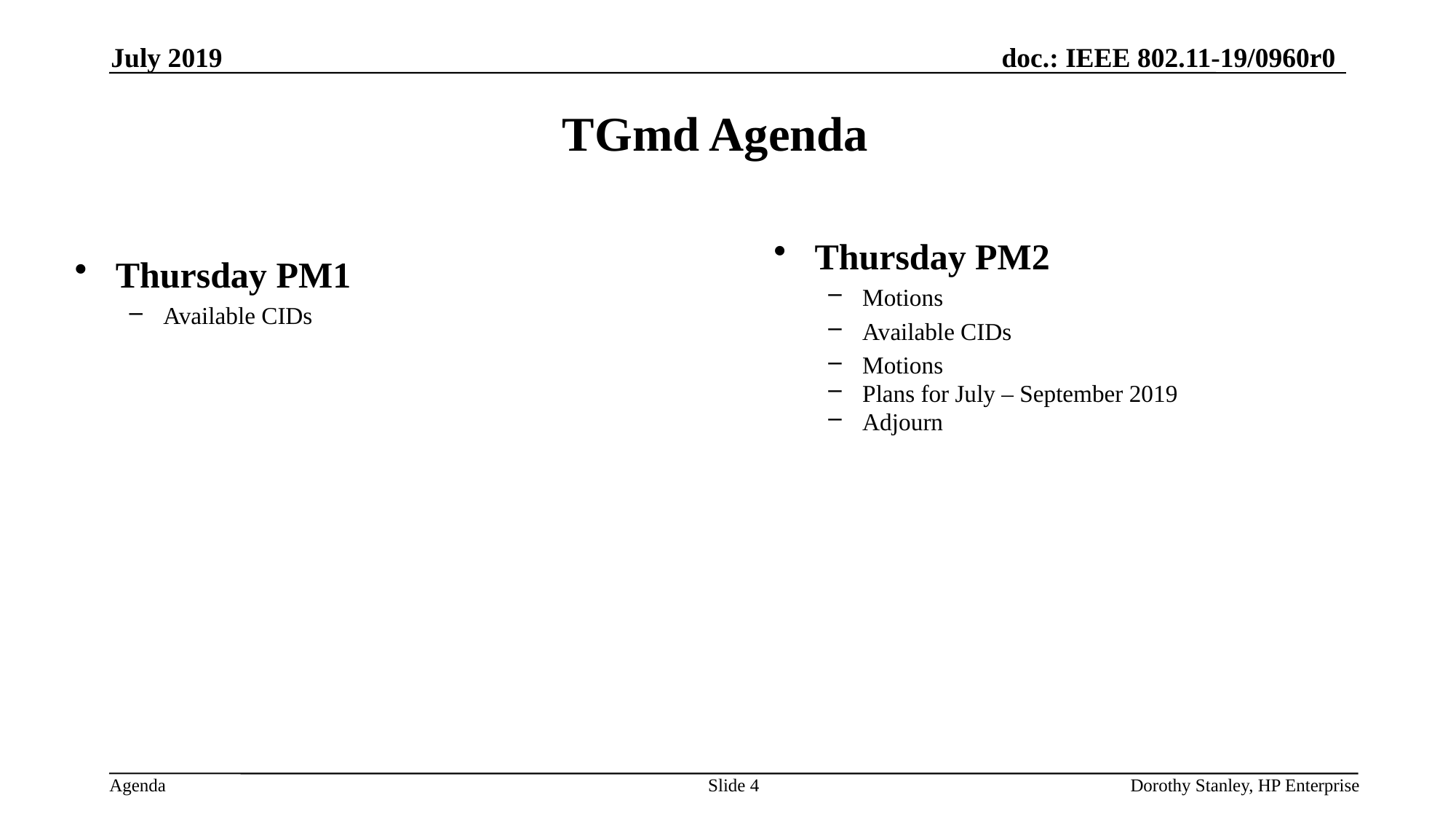

July 2019
# TGmd Agenda
Thursday PM2
Motions
Available CIDs
Motions
Plans for July – September 2019
Adjourn

Thursday PM1
Available CIDs

Slide 4
Dorothy Stanley, HP Enterprise